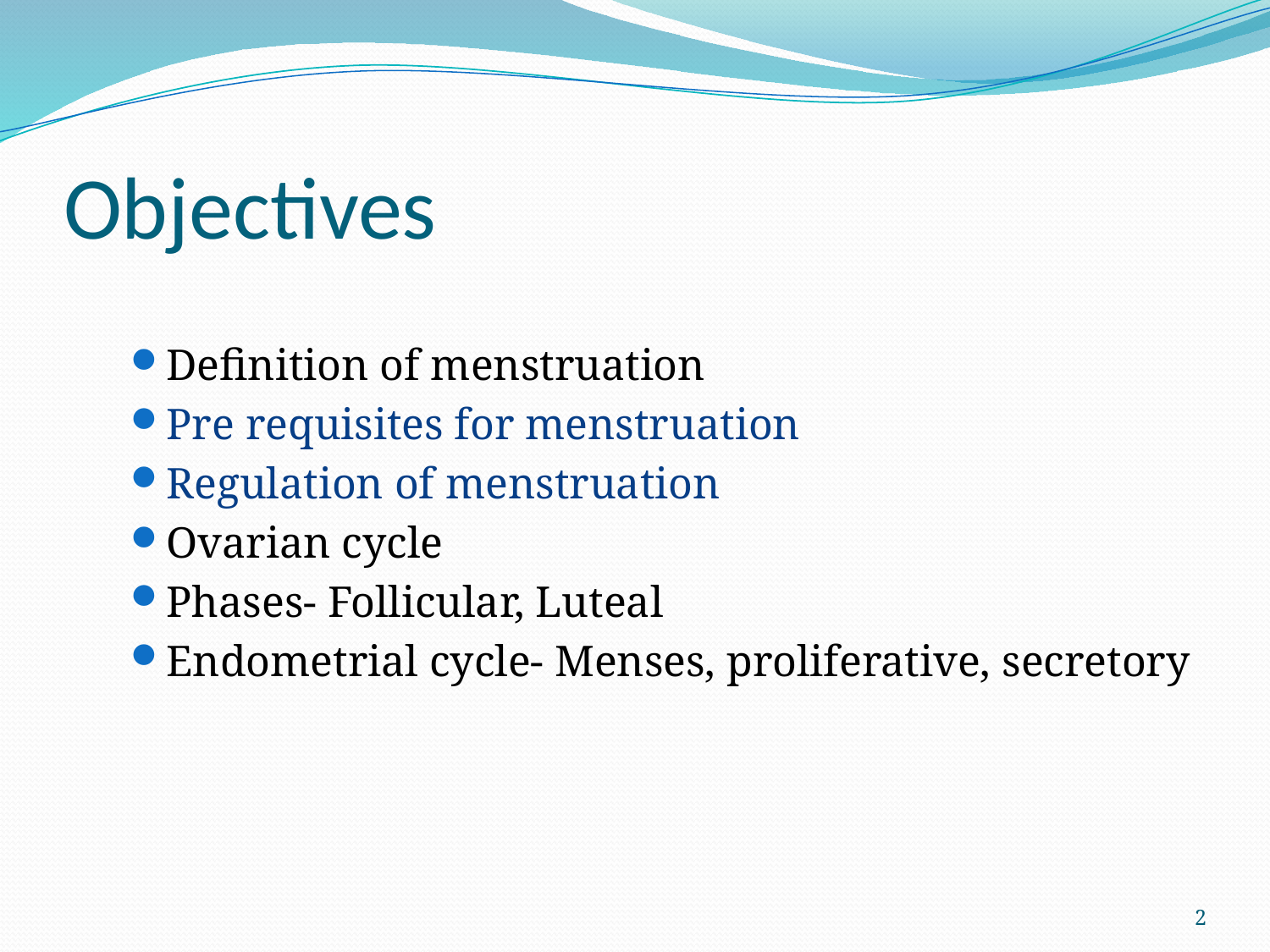

# Objectives

Definition of menstruation
Pre requisites for menstruation
Regulation of menstruation
Ovarian cycle
Phases- Follicular, Luteal
Endometrial cycle- Menses, proliferative, secretory
2